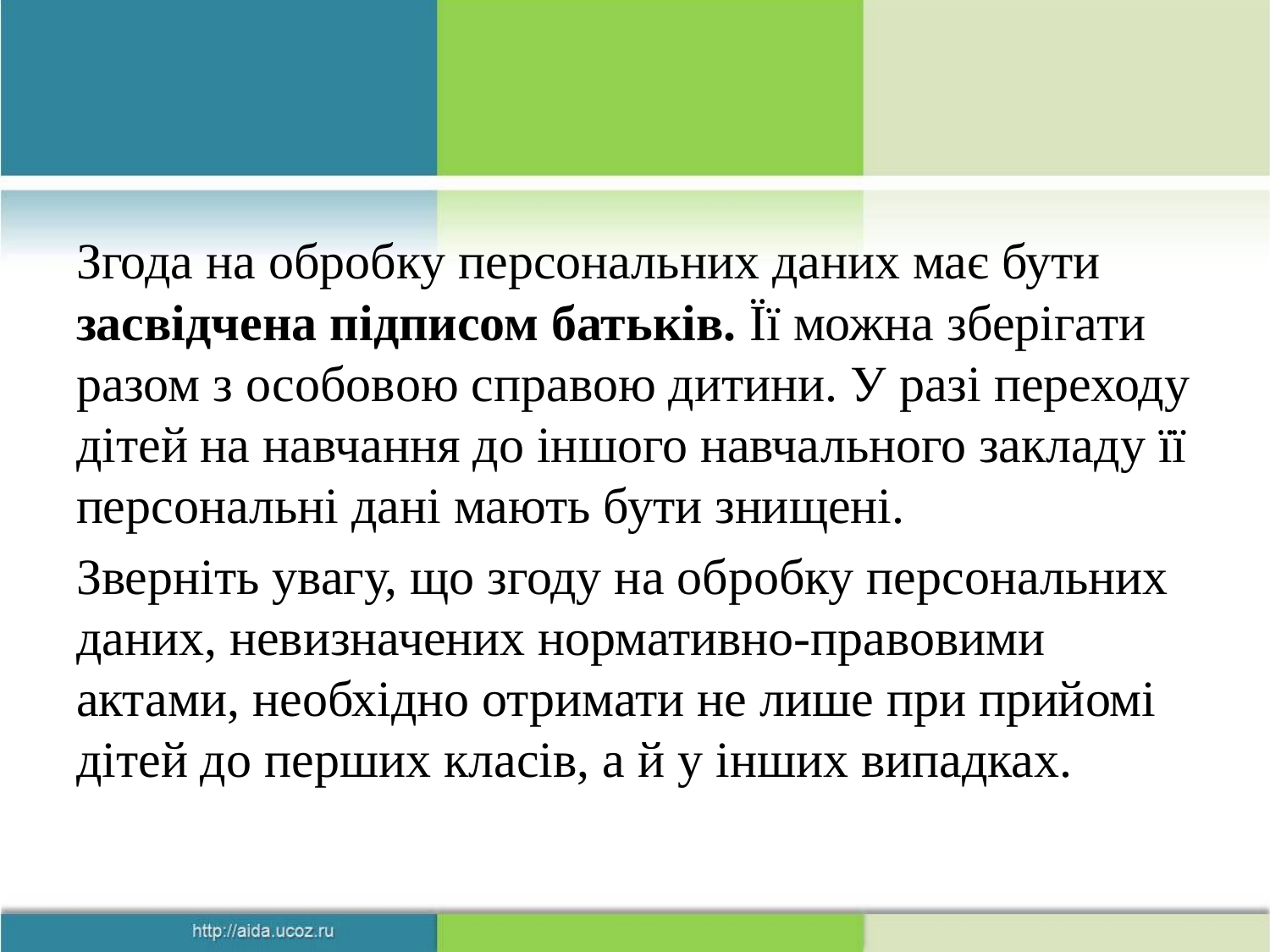

#
Згода на обробку персональних даних має бути засвідчена підписом батьків. Її можна зберігати разом з особовою справою дитини. У разі переходу дітей на навчання до іншого навчального закладу її персональні дані мають бути знищені.
Зверніть увагу, що згоду на обробку персональних даних, невизначених нормативно-правовими актами, необхідно отримати не лише при прийомі дітей до перших класів, а й у інших випадках.